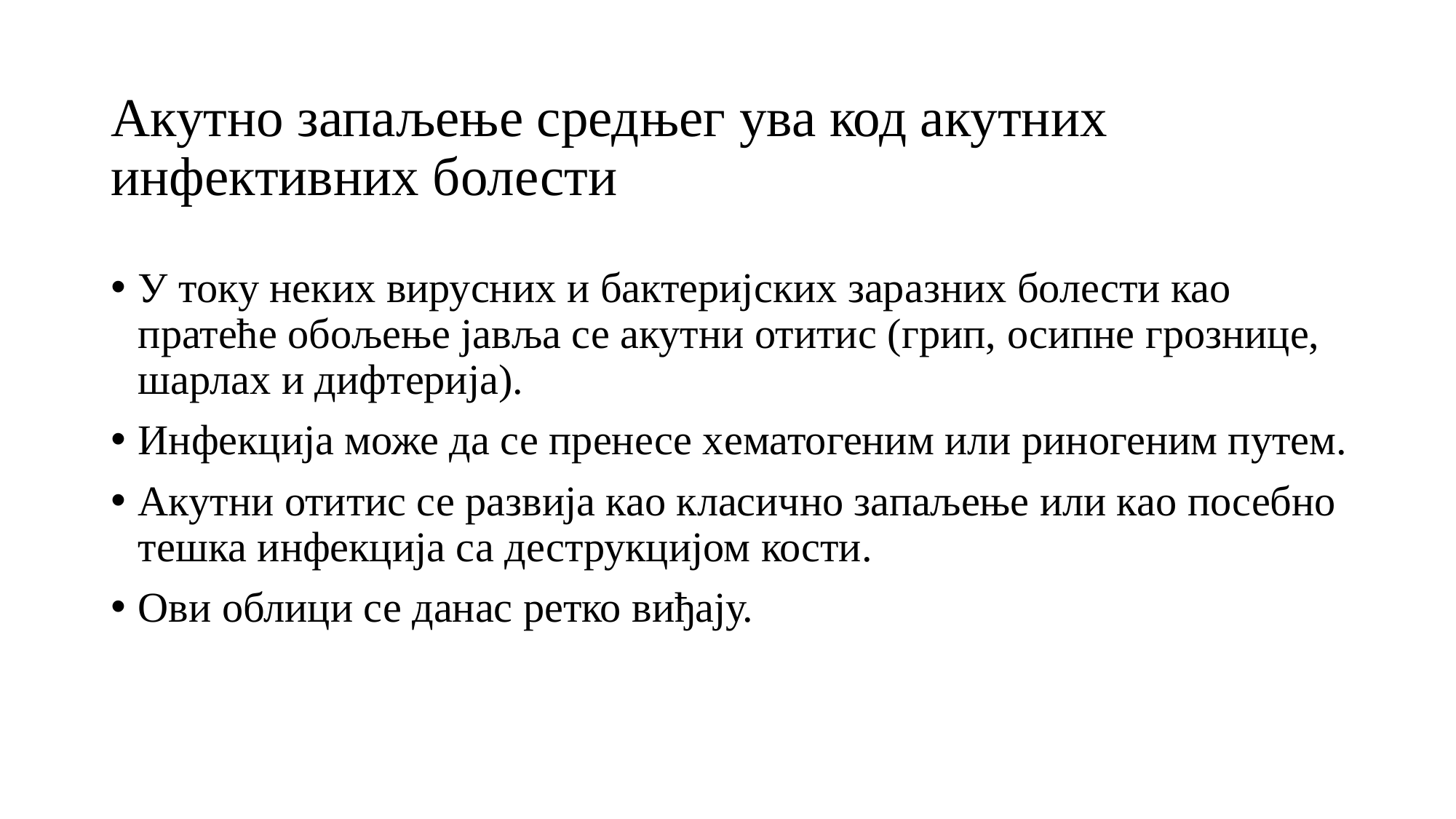

# Акутно запаљење средњег ува код акутних инфективних болести
У току неких вирусних и бактеријских заразних болести као пратеће обољење јавља се акутни отитис (грип, осипне грознице, шарлах и дифтерија).
Инфекција може да се пренесе хематогеним или риногеним путем.
Акутни отитис се развија као класично запаљење или као посебно тешка инфекција са деструкцијом кости.
Ови облици се данас ретко виђају.